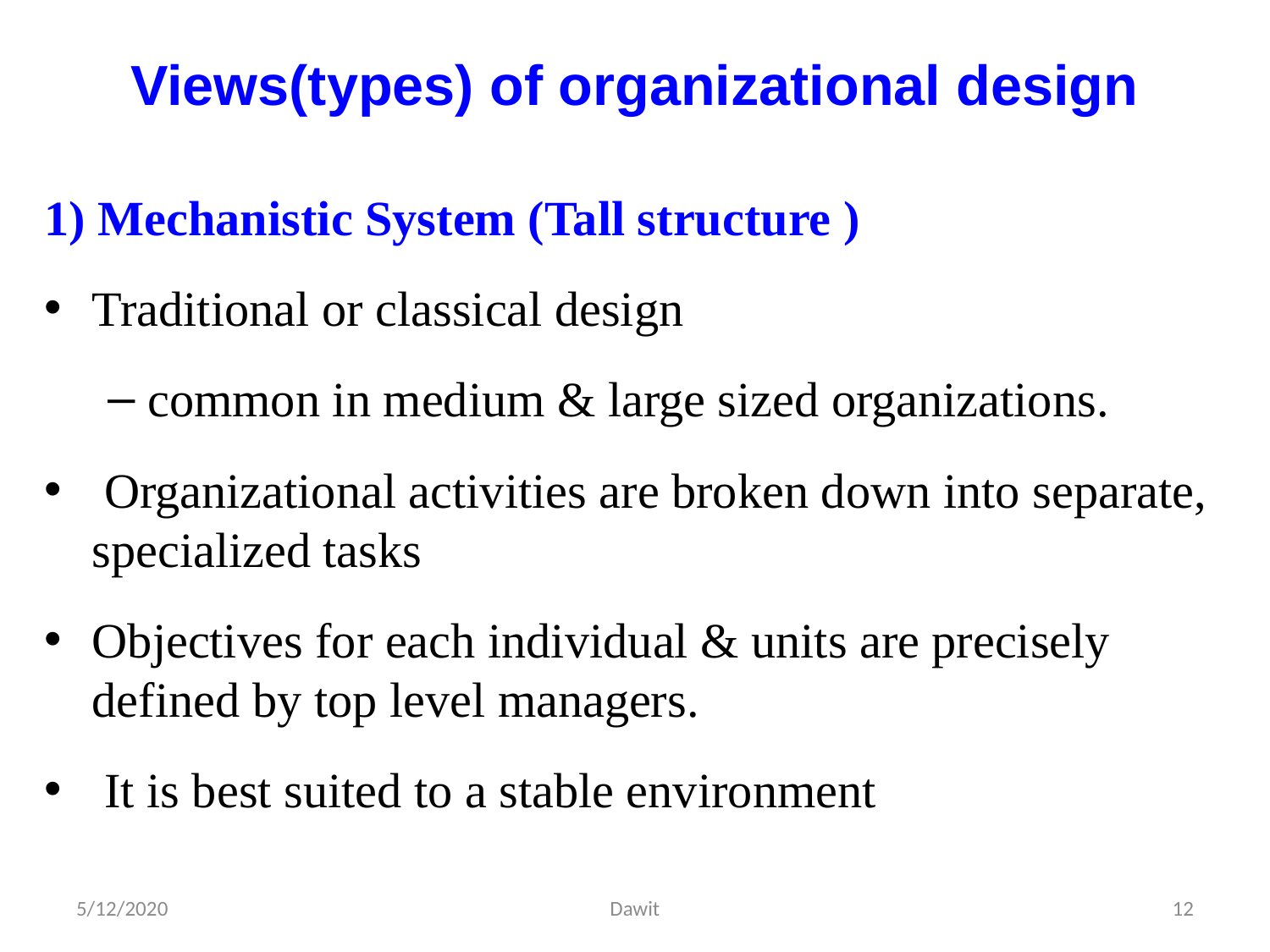

# Views(types) of organizational design
1) Mechanistic System (Tall structure )
Traditional or classical design
common in medium & large sized organizations.
 Organizational activities are broken down into separate, specialized tasks
Objectives for each individual & units are precisely defined by top level managers.
 It is best suited to a stable environment

5/12/2020
Dawit
12